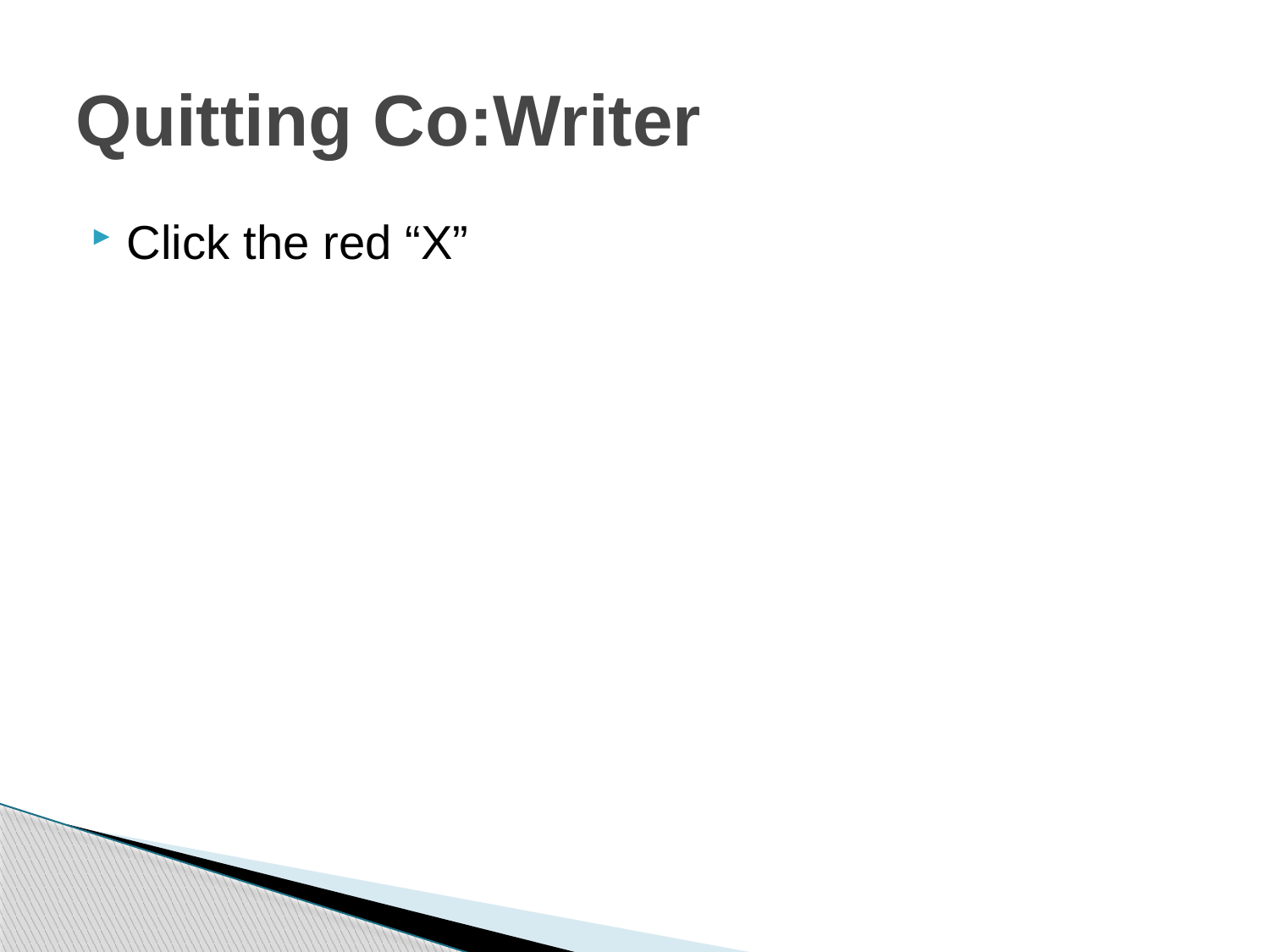

# Quitting Co:Writer
Click the red “X”